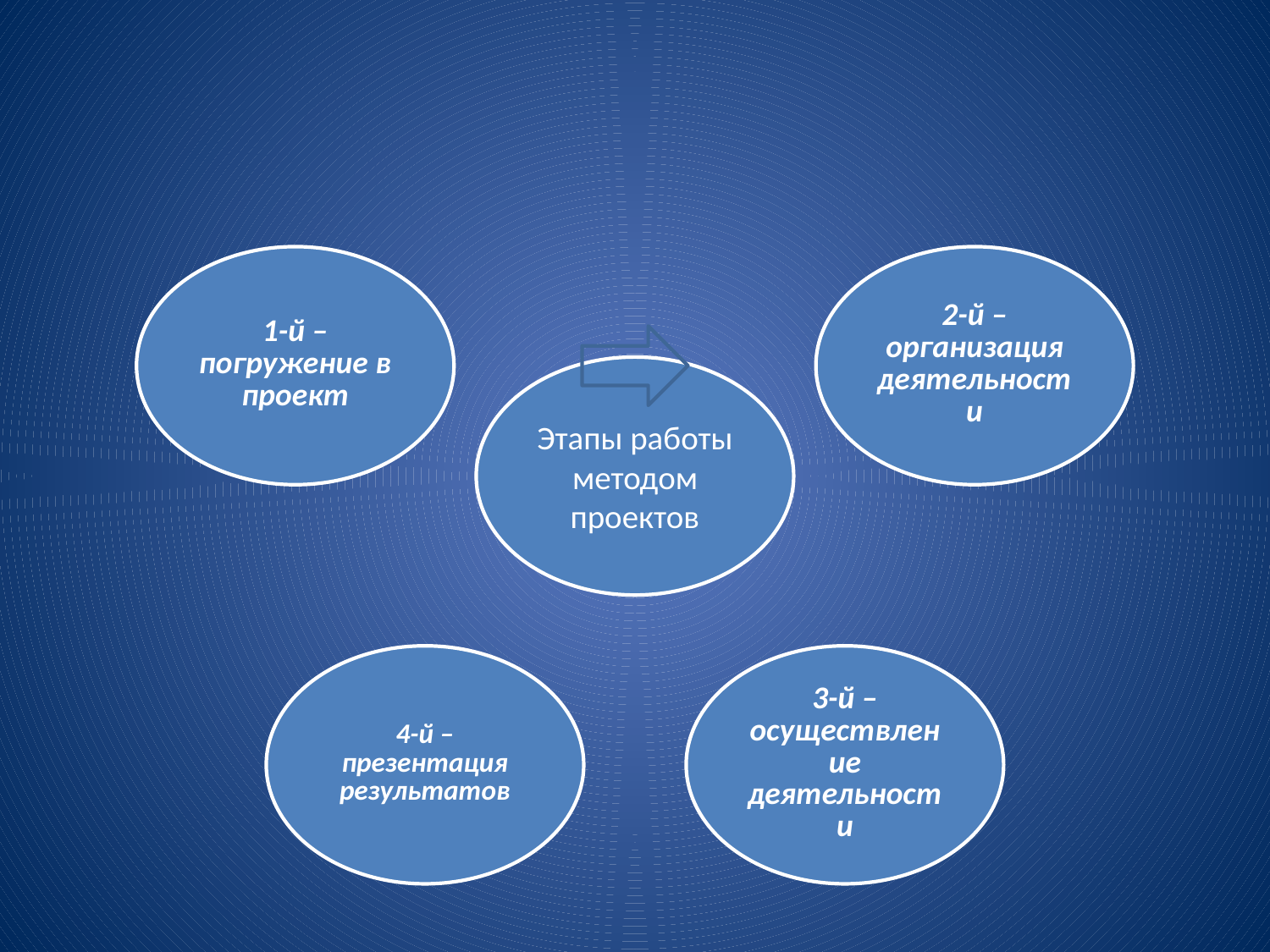

Этапы работы методом проектов
2-й – организация деятельности
3-й – осуществление деятельности
4-й – презентация результатов
1-й –погружение в проект
#